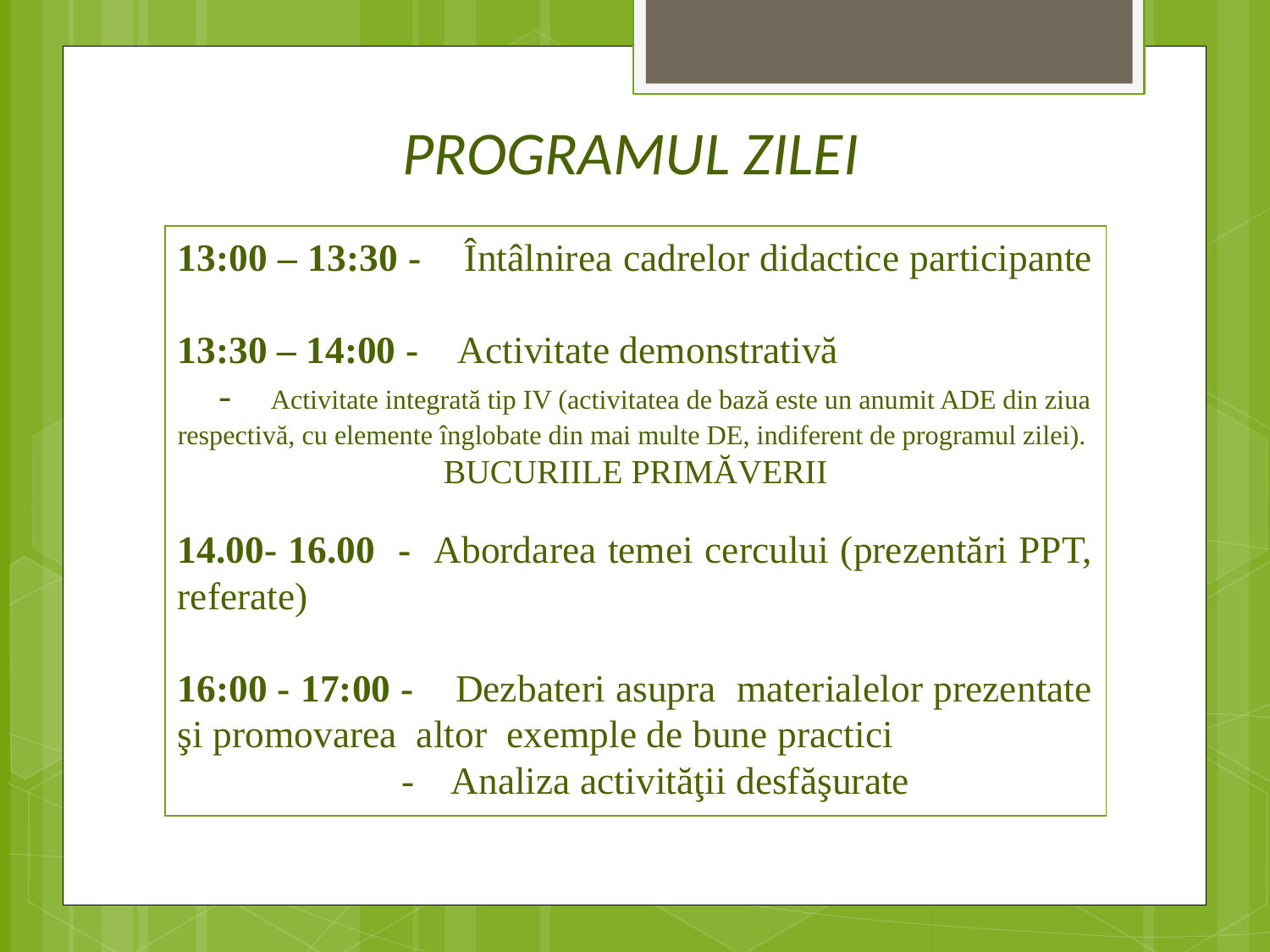

# PROGRAMUL ZILEI
13:00 – 13:30 -    Întâlnirea cadrelor didactice participante

13:30 – 14:00 -    Activitate demonstrativă
    -    Activitate integrată tip IV (activitatea de bază este un anumit ADE din ziua respectivă, cu elemente înglobate din mai multe DE, indiferent de programul zilei).
BUCURIILE PRIMĂVERII

14.00- 16.00  -  Abordarea temei cercului (prezentări PPT, referate)

16:00 - 17:00 -    Dezbateri asupra  materialelor prezentate şi promovarea  altor  exemple de bune practici
                       -    Analiza activităţii desfăşurate